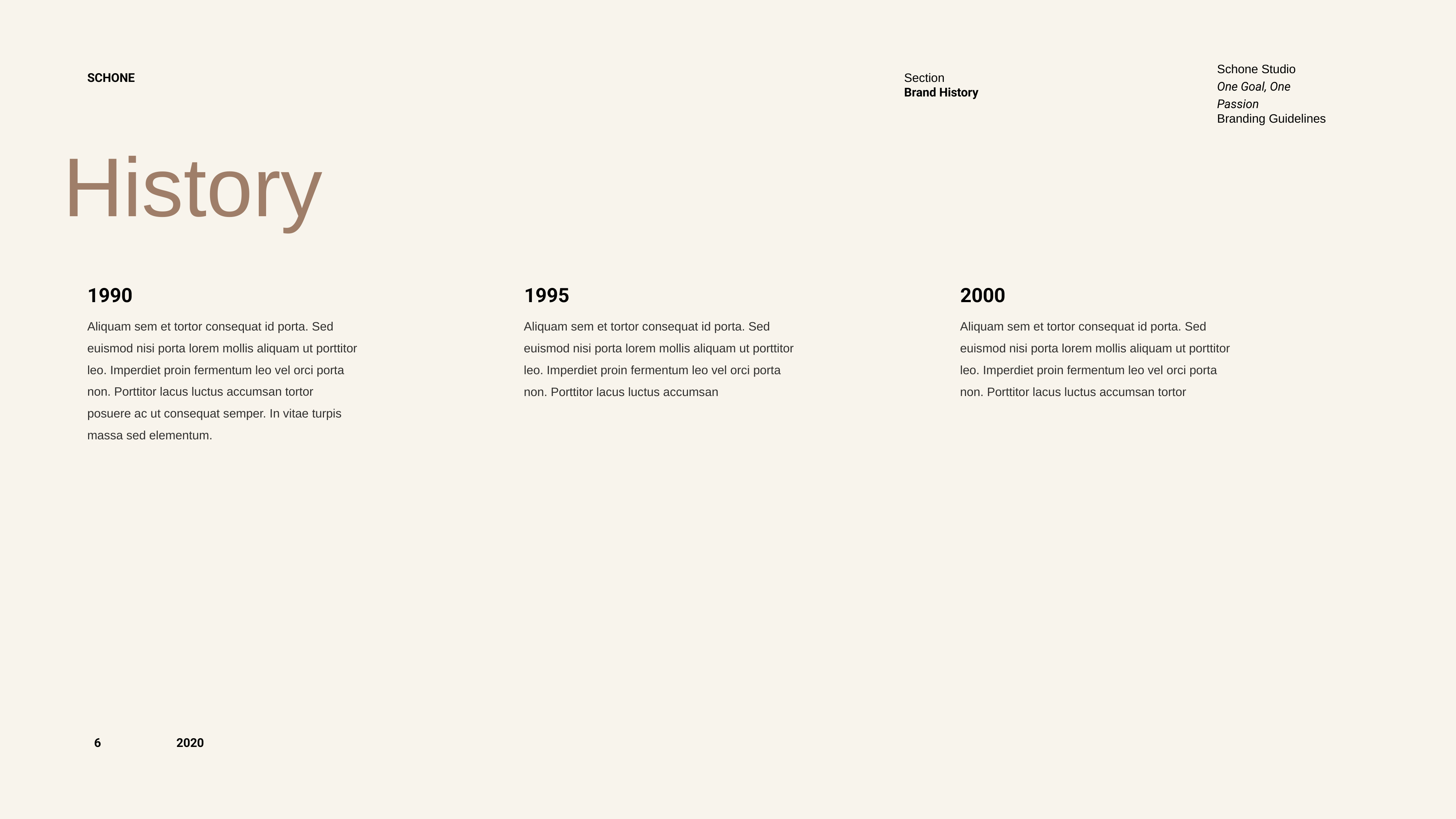

SCHONE
Section
Brand History
Schone Studio
One Goal, One Passion
Branding Guidelines
History
1990
1995
2000
Aliquam sem et tortor consequat id porta. Sed euismod nisi porta lorem mollis aliquam ut porttitor leo. Imperdiet proin fermentum leo vel orci porta non. Porttitor lacus luctus accumsan tortor posuere ac ut consequat semper. In vitae turpis massa sed elementum.
Aliquam sem et tortor consequat id porta. Sed euismod nisi porta lorem mollis aliquam ut porttitor leo. Imperdiet proin fermentum leo vel orci porta non. Porttitor lacus luctus accumsan
Aliquam sem et tortor consequat id porta. Sed euismod nisi porta lorem mollis aliquam ut porttitor leo. Imperdiet proin fermentum leo vel orci porta non. Porttitor lacus luctus accumsan tortor

6
2020